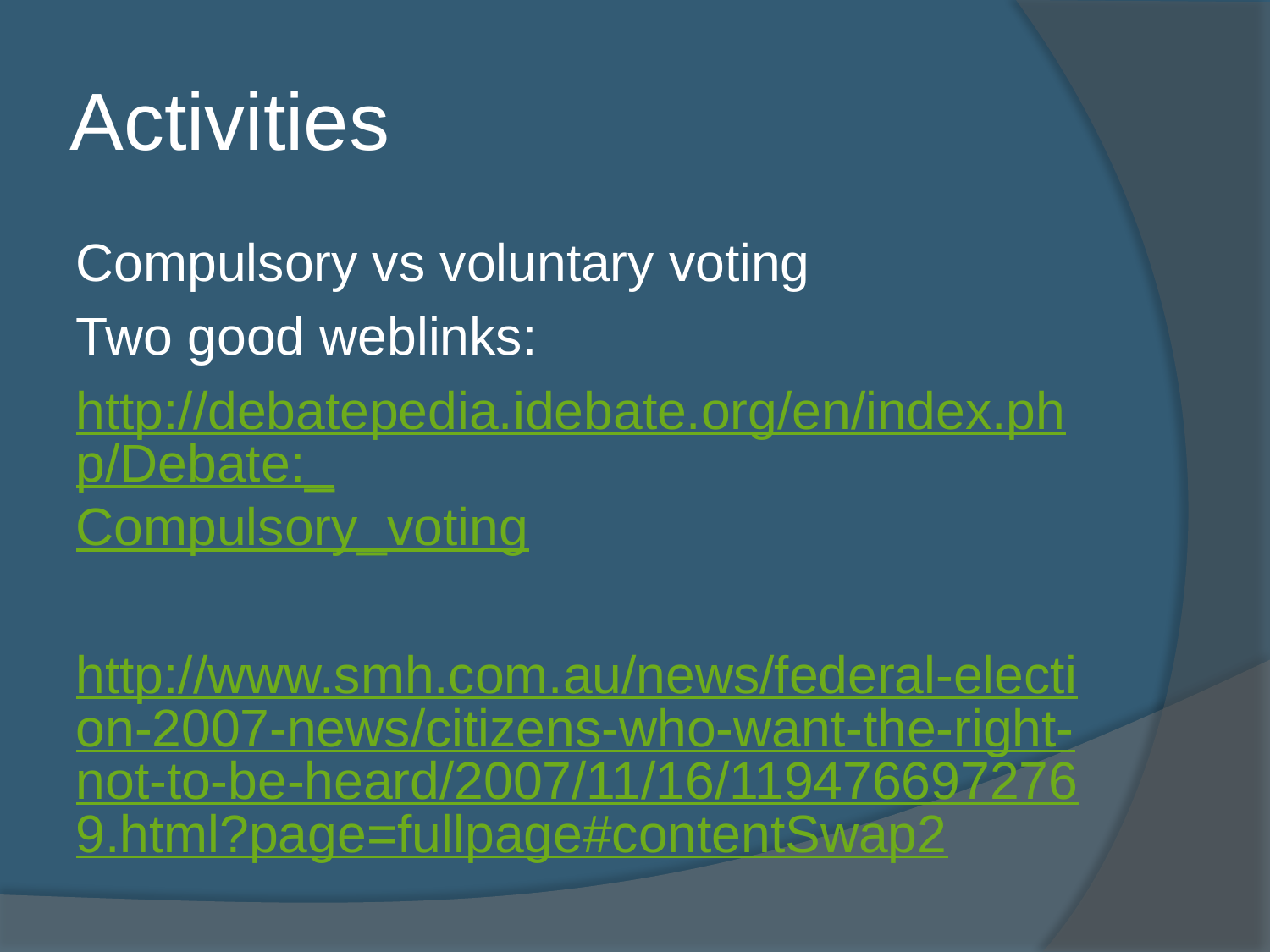

# Activities
Compulsory vs voluntary voting
Two good weblinks:
http://debatepedia.idebate.org/en/index.php/Debate:_Compulsory_voting

http://www.smh.com.au/news/federal-election-2007-news/citizens-who-want-the-right-not-to-be-heard/2007/11/16/1194766972769.html?page=fullpage#contentSwap2